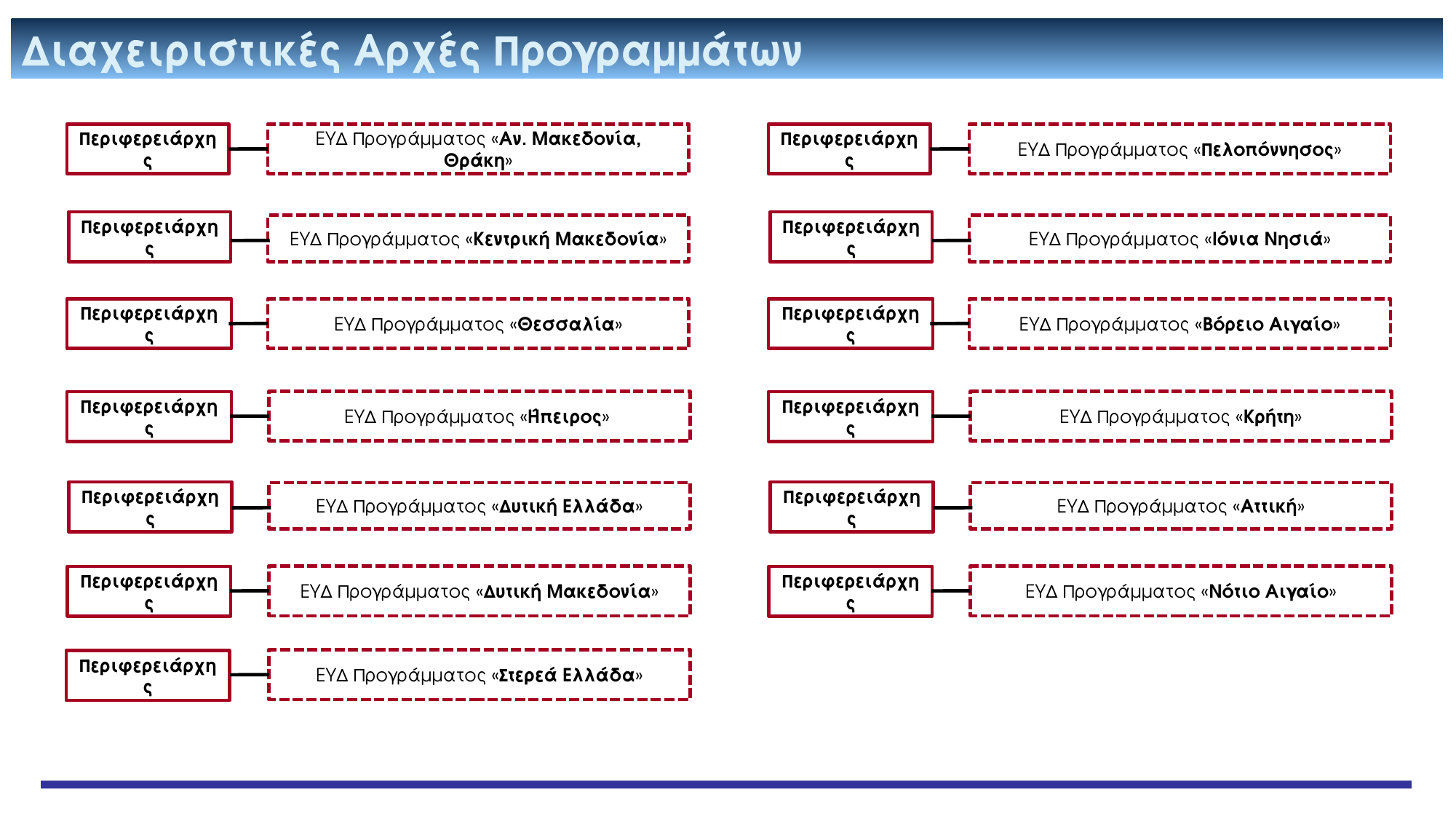

Διαχειριστικές Αρχές Προγραμμάτων
ΕΥΔ Προγράμματος «Αν. Μακεδονία, Θράκη»
ΕΥΔ Προγράμματος «Πελοπόννησος»
Περιφερειάρχης
Περιφερειάρχης
Περιφερειάρχης
Περιφερειάρχης
ΕΥΔ Προγράμματος «Κεντρική Μακεδονία»
ΕΥΔ Προγράμματος «Ιόνια Νησιά»
Περιφερειάρχης
ΕΥΔ Προγράμματος «Θεσσαλία»
Περιφερειάρχης
ΕΥΔ Προγράμματος «Βόρειο Αιγαίο»
ΕΥΔ Προγράμματος «Ήπειρος»
ΕΥΔ Προγράμματος «Κρήτη»
Περιφερειάρχης
Περιφερειάρχης
Περιφερειάρχης
Περιφερειάρχης
ΕΥΔ Προγράμματος «Δυτική Ελλάδα»
ΕΥΔ Προγράμματος «Αττική»
ΕΥΔ Προγράμματος «Δυτική Μακεδονία»
ΕΥΔ Προγράμματος «Νότιο Αιγαίο»
Περιφερειάρχης
Περιφερειάρχης
ΕΥΔ Προγράμματος «Στερεά Ελλάδα»
Περιφερειάρχης